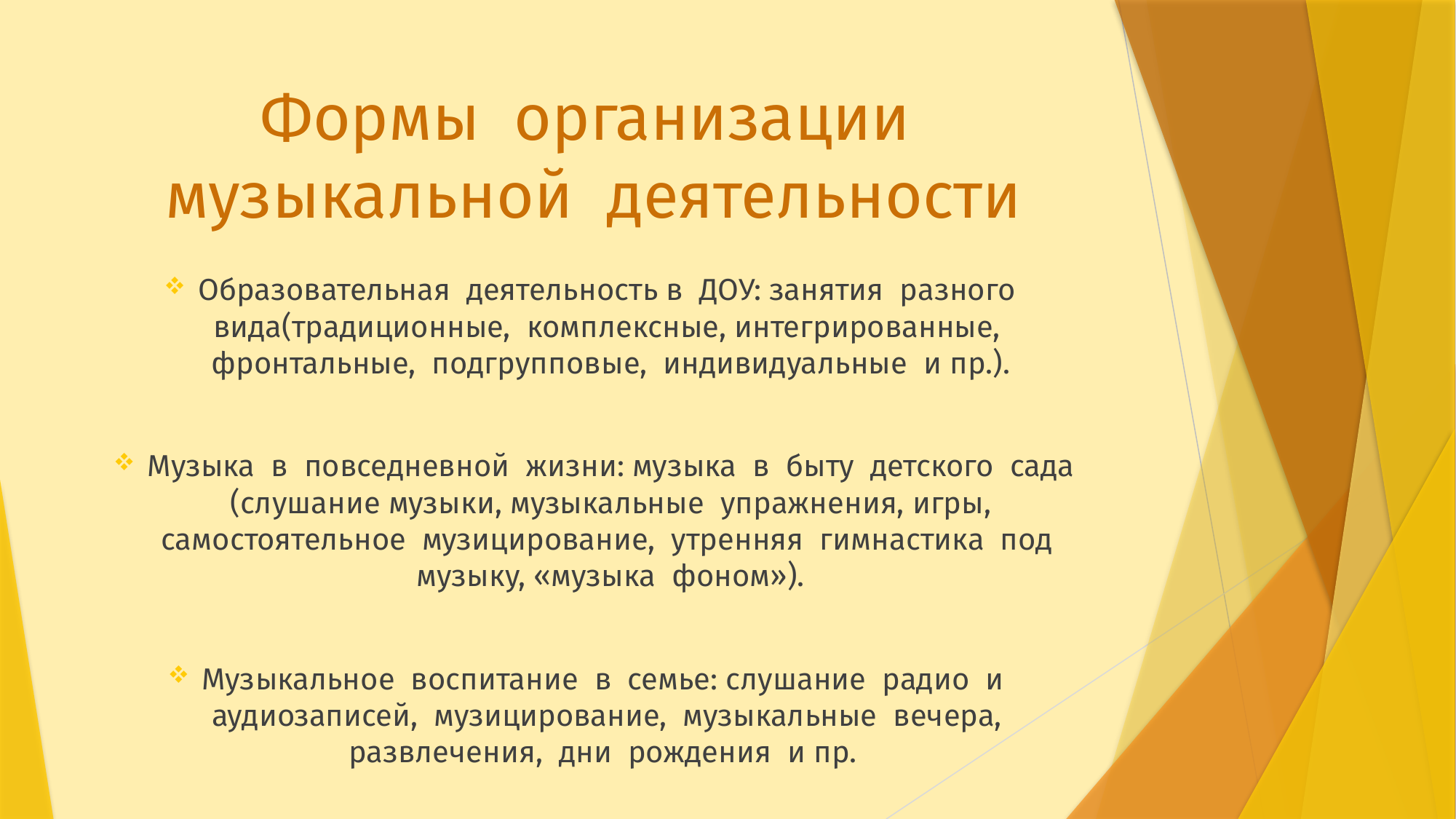

# Формы  организации  музыкальной  деятельности
Образовательная  деятельность в  ДОУ: занятия  разного  вида(традиционные,  комплексные, интегрированные,  фронтальные,  подгрупповые,  индивидуальные  и пр.).

Музыка  в  повседневной  жизни: музыка  в  быту  детского  сада (слушание музыки, музыкальные  упражнения, игры, самостоятельное  музицирование,  утренняя  гимнастика  под  музыку, «музыка  фоном»).

Музыкальное  воспитание  в  семье: слушание  радио  и   аудиозаписей,  музицирование,  музыкальные  вечера,  развлечения,  дни  рождения  и пр.